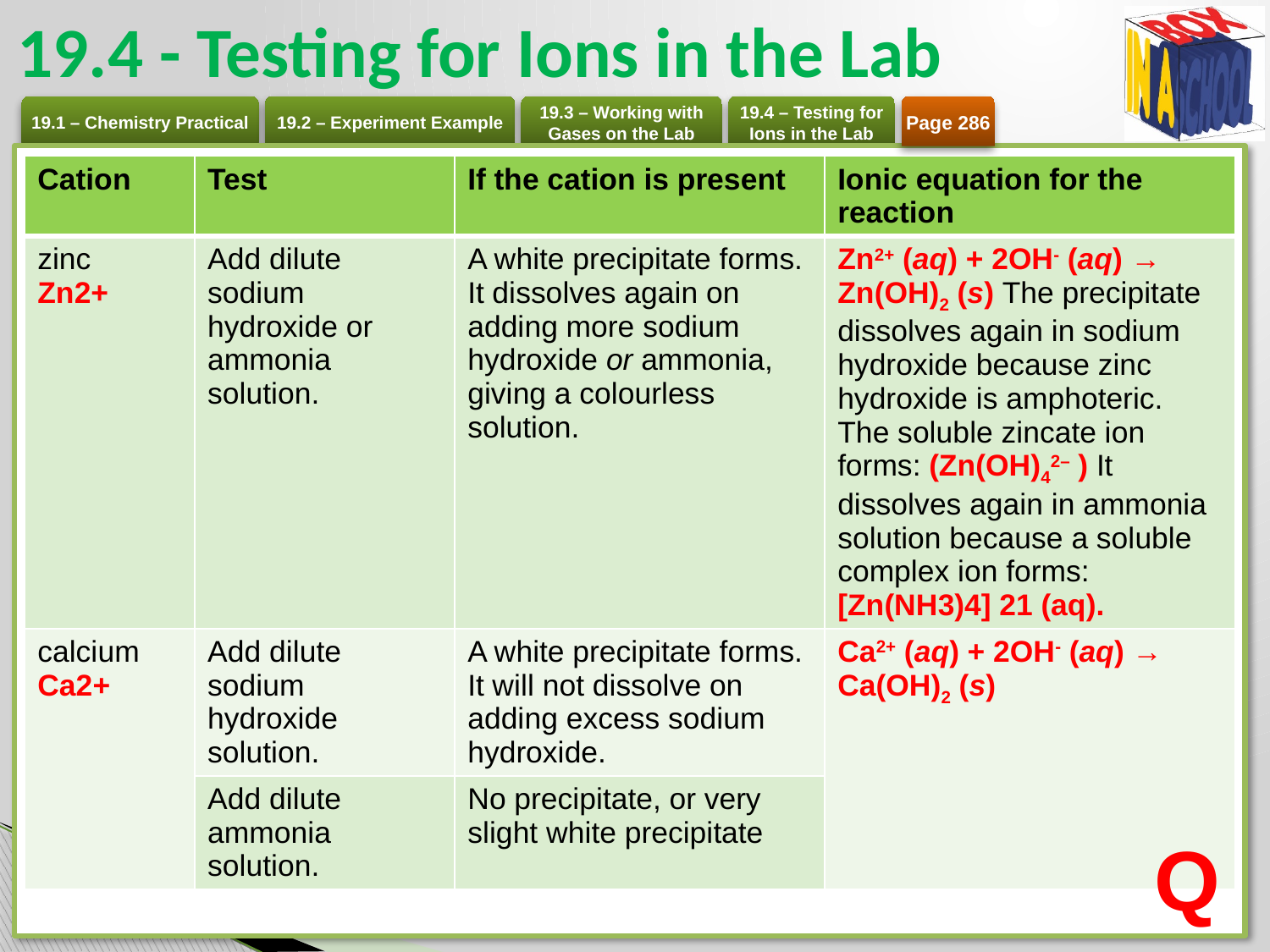

# 19.4 - Testing for Ions in the Lab
Page 286
| Cation | Test | If the cation is present | Ionic equation for the reaction |
| --- | --- | --- | --- |
| zinc Zn2+ | Add dilute sodium hydroxide or ammonia solution. | A white precipitate forms. It dissolves again on adding more sodium hydroxide or ammonia, giving a colourless solution. | Zn2+ (aq) + 2OH- (aq) → Zn(OH)2 (s) The precipitate dissolves again in sodium hydroxide because zinc hydroxide is amphoteric. The soluble zincate ion forms: (Zn(OH)42– ) It dissolves again in ammonia solution because a soluble complex ion forms: [Zn(NH3)4] 21 (aq). |
| calcium Ca2+ | Add dilute sodium hydroxide solution. | A white precipitate forms. It will not dissolve on adding excess sodium hydroxide. | Ca2+ (aq) + 2OH- (aq) → Ca(OH)2 (s) |
|  | Add dilute ammonia solution. | No precipitate, or very slight white precipitate |  |
Q